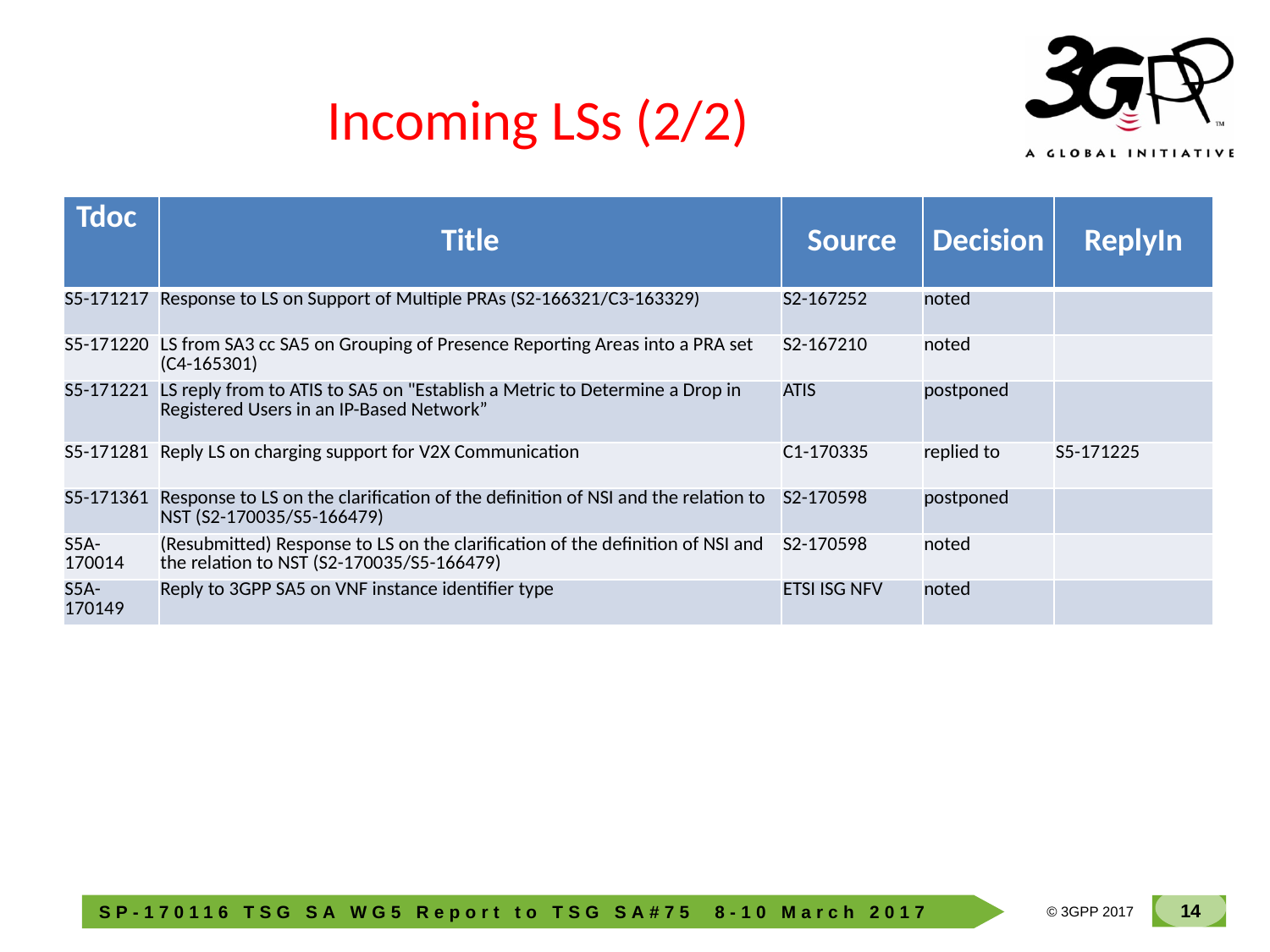

# Incoming LSs (2/2)
| Tdoc | Title | Source | Decision | ReplyIn |
| --- | --- | --- | --- | --- |
| S5-171217 | Response to LS on Support of Multiple PRAs (S2-166321/C3-163329) | S2-167252 | noted |  |
| S5-171220 | LS from SA3 cc SA5 on Grouping of Presence Reporting Areas into a PRA set (C4-165301) | S2-167210 | noted |  |
| S5-171221 | LS reply from to ATIS to SA5 on "Establish a Metric to Determine a Drop in Registered Users in an IP-Based Network” | ATIS | postponed |  |
| S5-171281 | Reply LS on charging support for V2X Communication | C1-170335 | replied to | S5-171225 |
| S5-171361 | Response to LS on the clarification of the definition of NSI and the relation to NST (S2-170035/S5-166479) | S2-170598 | postponed |  |
| S5A-170014 | (Resubmitted) Response to LS on the clarification of the definition of NSI and the relation to NST (S2-170035/S5-166479) | S2-170598 | noted |  |
| S5A-170149 | Reply to 3GPP SA5 on VNF instance identifier type | ETSI ISG NFV | noted |  |